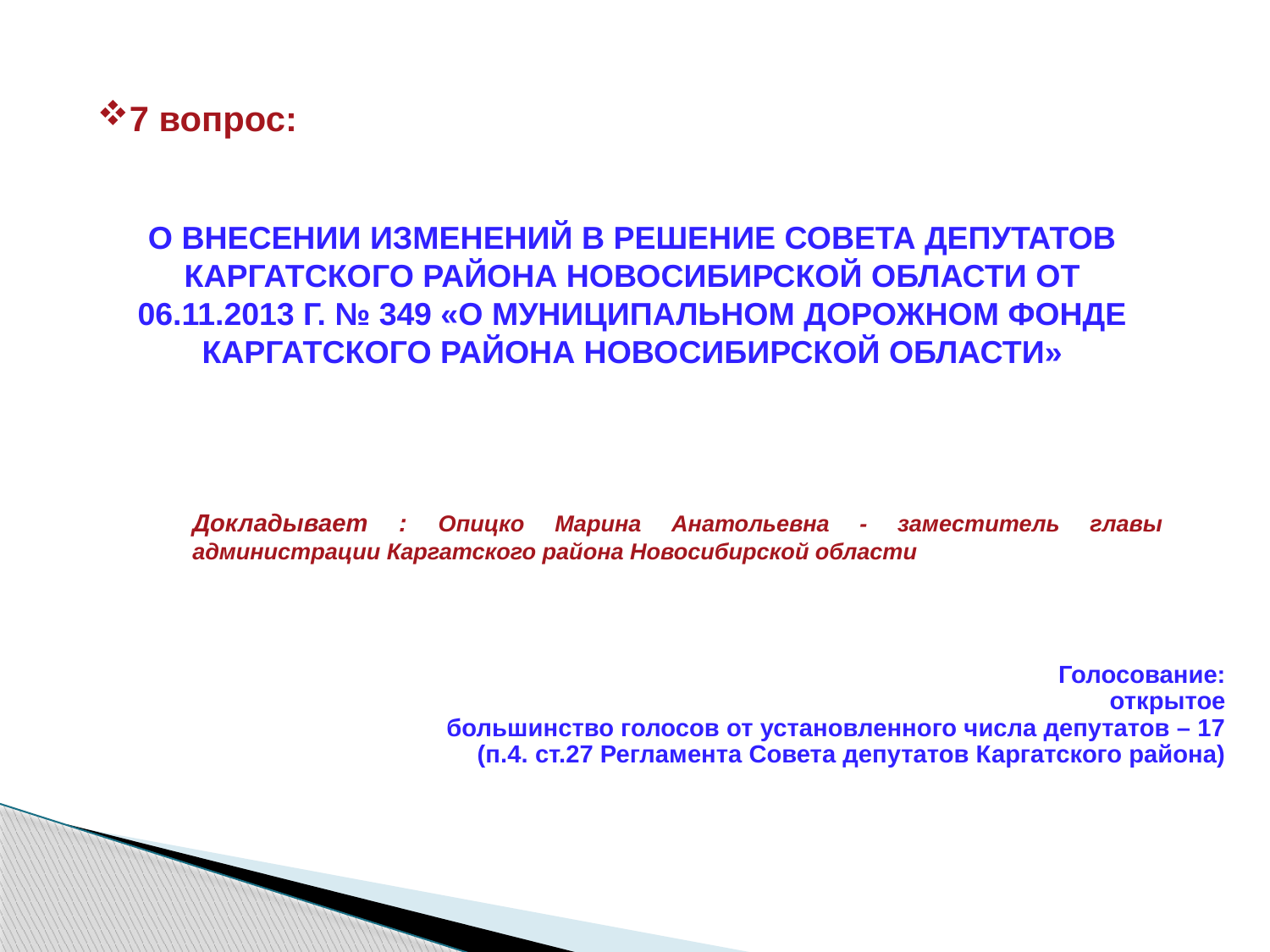

7 вопрос:
О внесении изменений в решение Совета депутатов Каргатского района Новосибирской области от 06.11.2013 г. № 349 «О муниципальном дорожном фонде Каргатского района Новосибирской области»

Докладывает : Опицко Марина Анатольевна - заместитель главы администрации Каргатского района Новосибирской области
Голосование:
открытое
большинство голосов от установленного числа депутатов – 17
(п.4. ст.27 Регламента Совета депутатов Каргатского района)